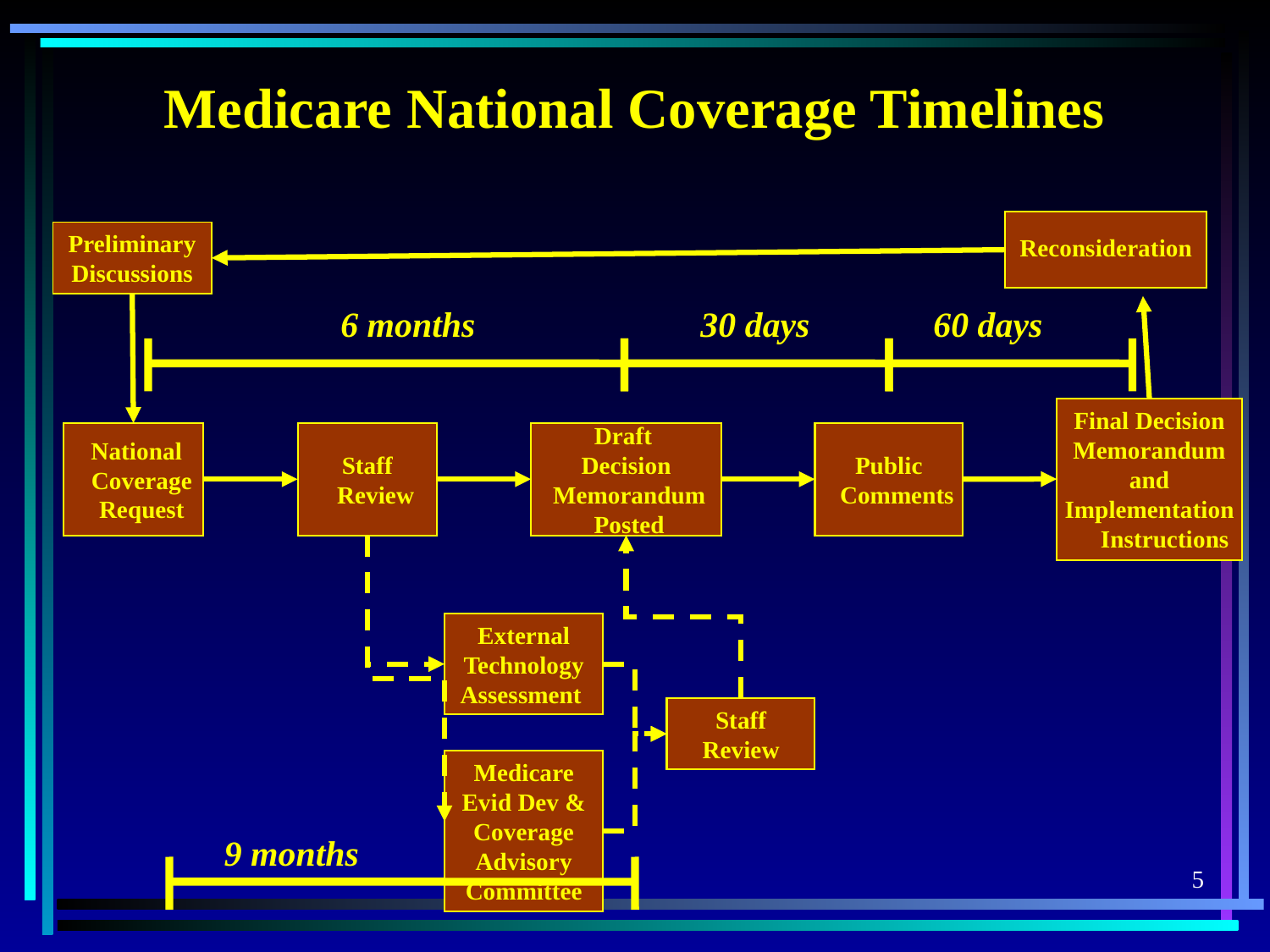

# Medicare National Coverage Timelines
Reconsideration
Preliminary Discussions
6 months
30 days
60 days

Final Decision
Memorandum
and
Implementation Instructions
 National Coverage Request
Staff Review
Draft
Decision
 Memorandum
 Posted
Public Comments
External Technology Assessment
Staff Review
Medicare Evid Dev & Coverage Advisory Committee
9 months

5